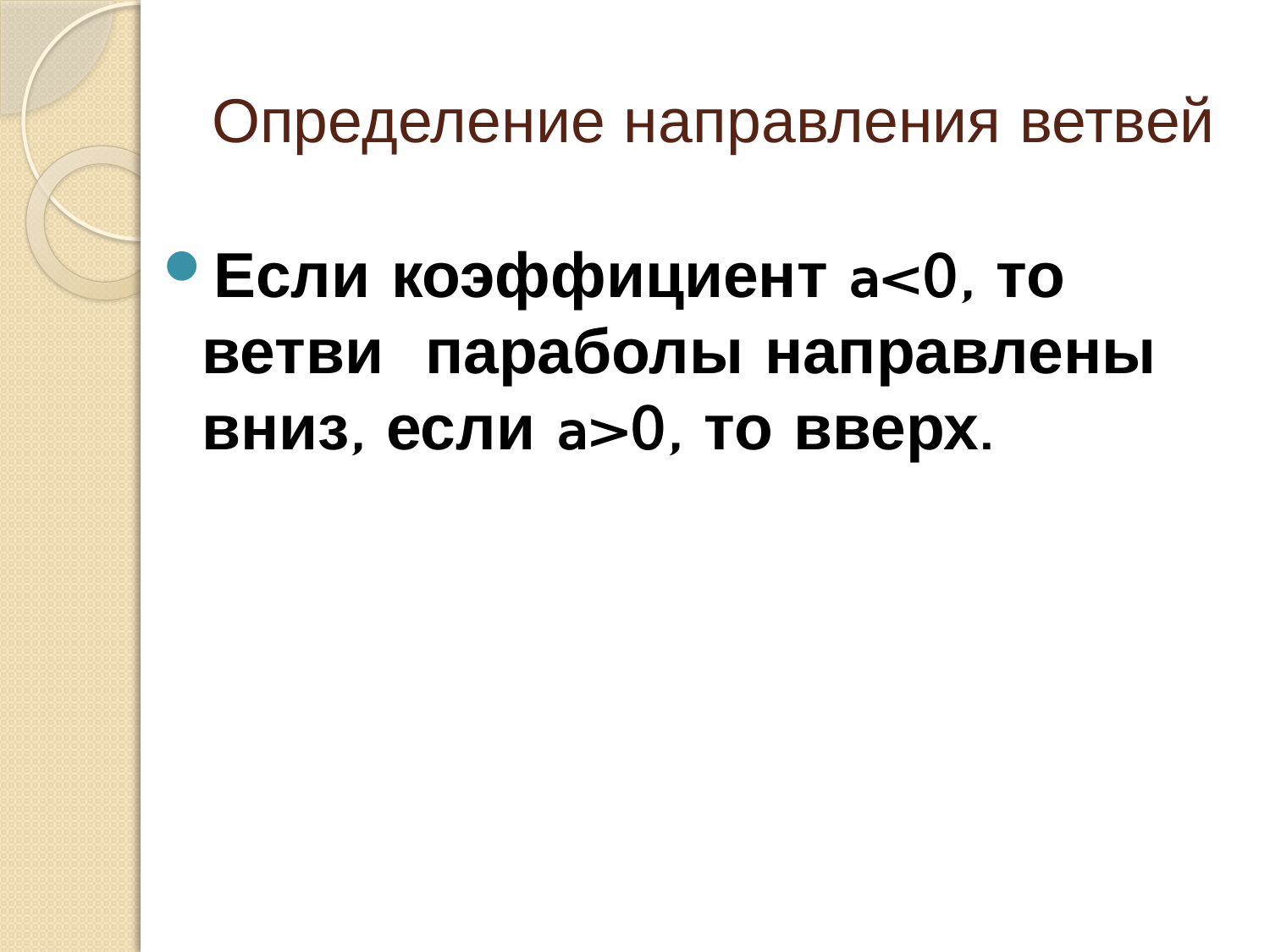

# Определение направления ветвей

Если коэффициент a<0, то ветви  параболы направлены вниз, если a>0, то вверх.